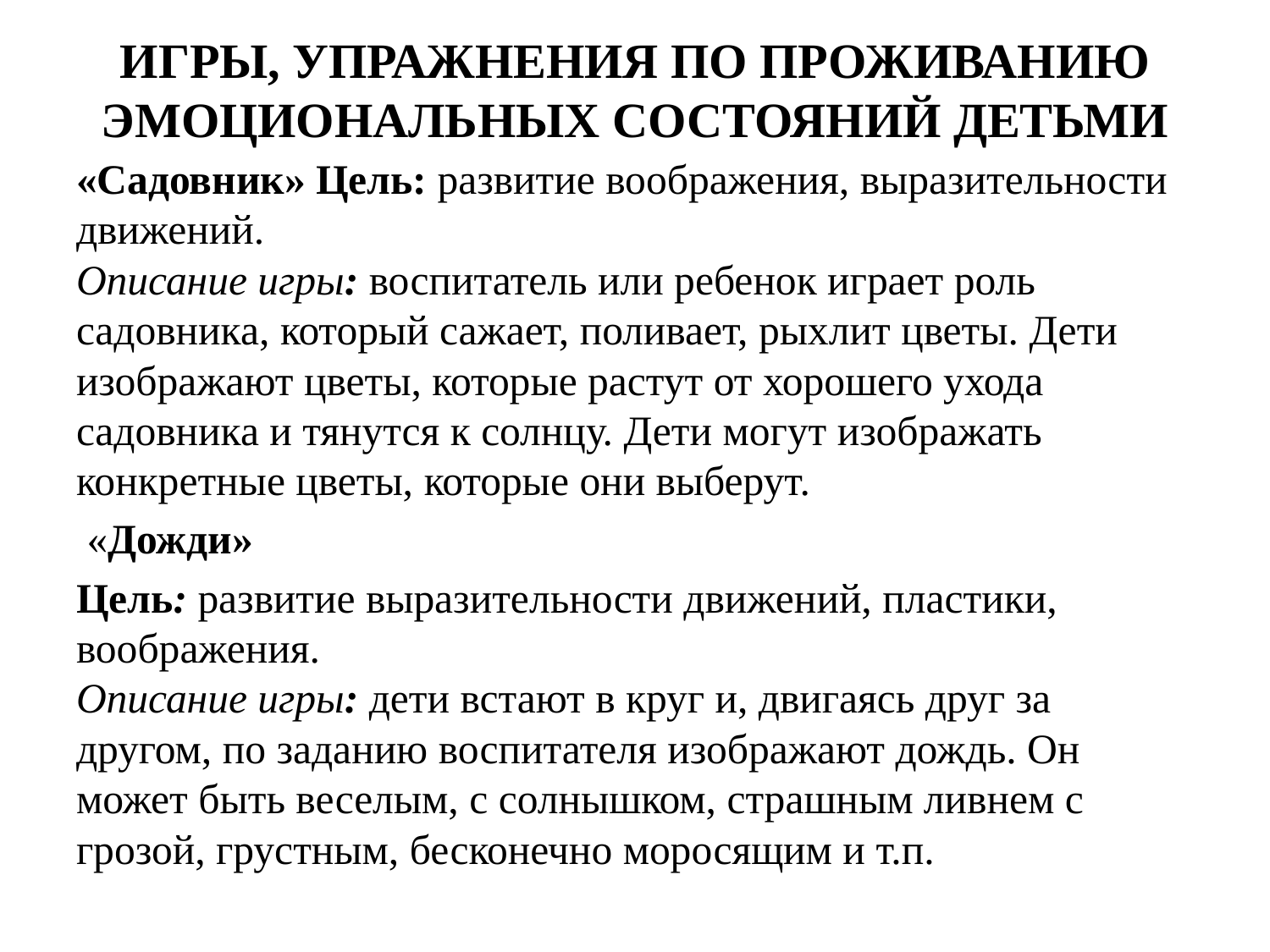

# ИГРЫ, УПРАЖНЕНИЯ ПО ПРОЖИВАНИЮ ЭМОЦИОНАЛЬНЫХ СОСТОЯНИЙ ДЕТЬМИ
«Садовник» Цель: развитие воображения, выразительности движений.
Описание игры: воспитатель или ребенок играет роль садовника, который сажает, поливает, рыхлит цветы. Дети изображают цветы, которые растут от хорошего ухода садовника и тянутся к солнцу. Дети могут изображать конкретные цветы, которые они выберут.
 «Дожди»
Цель: развитие выразительности движений, пластики, воображения.
Описание игры: дети встают в круг и, двигаясь друг за другом, по заданию воспитателя изображают дождь. Он может быть веселым, с солнышком, страшным ливнем с грозой, грустным, бесконечно моросящим и т.п.